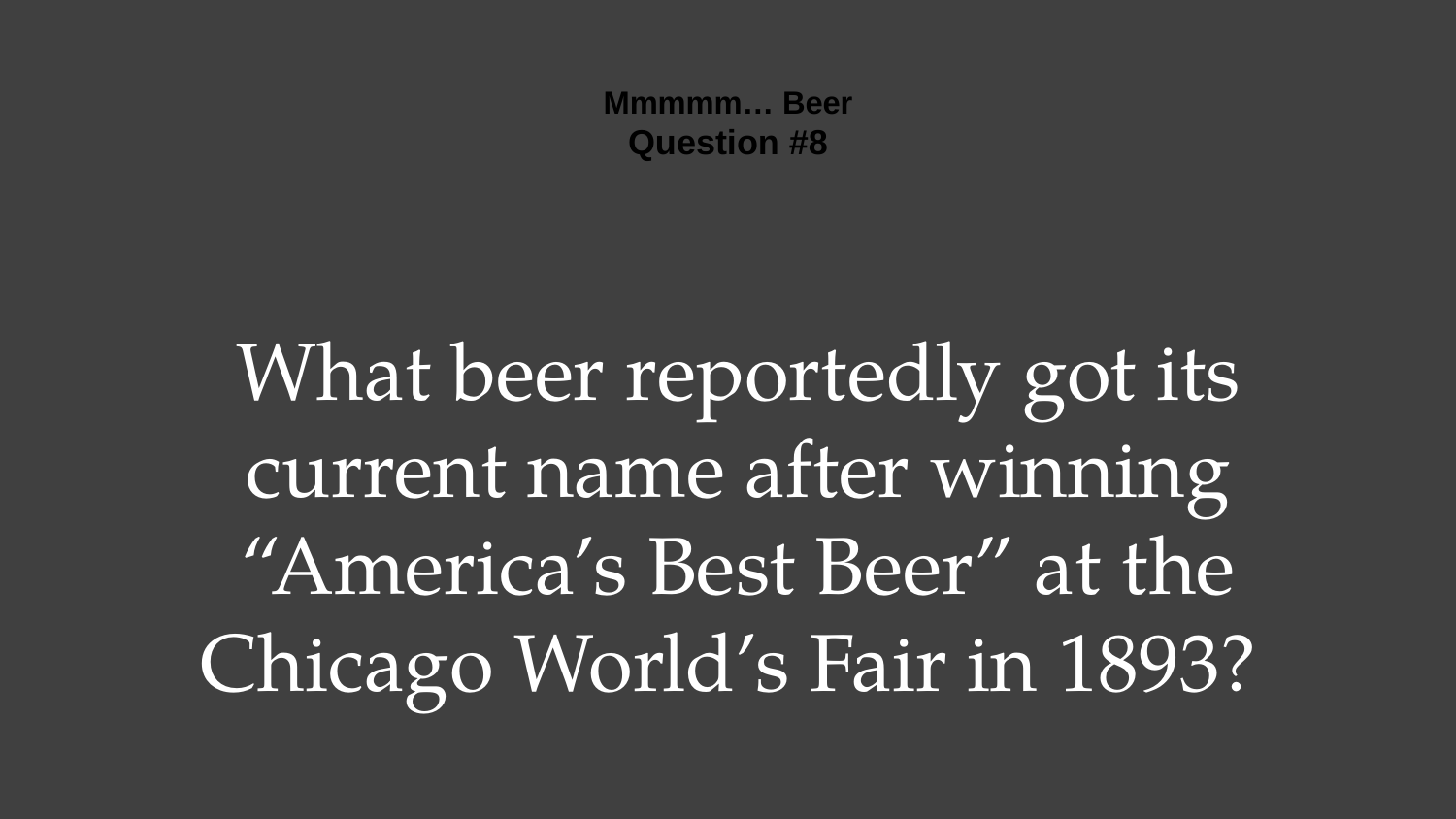

# Mmmmm… Beer Question #8
What beer reportedly got its current name after winning “America’s Best Beer” at the Chicago World’s Fair in 1893?